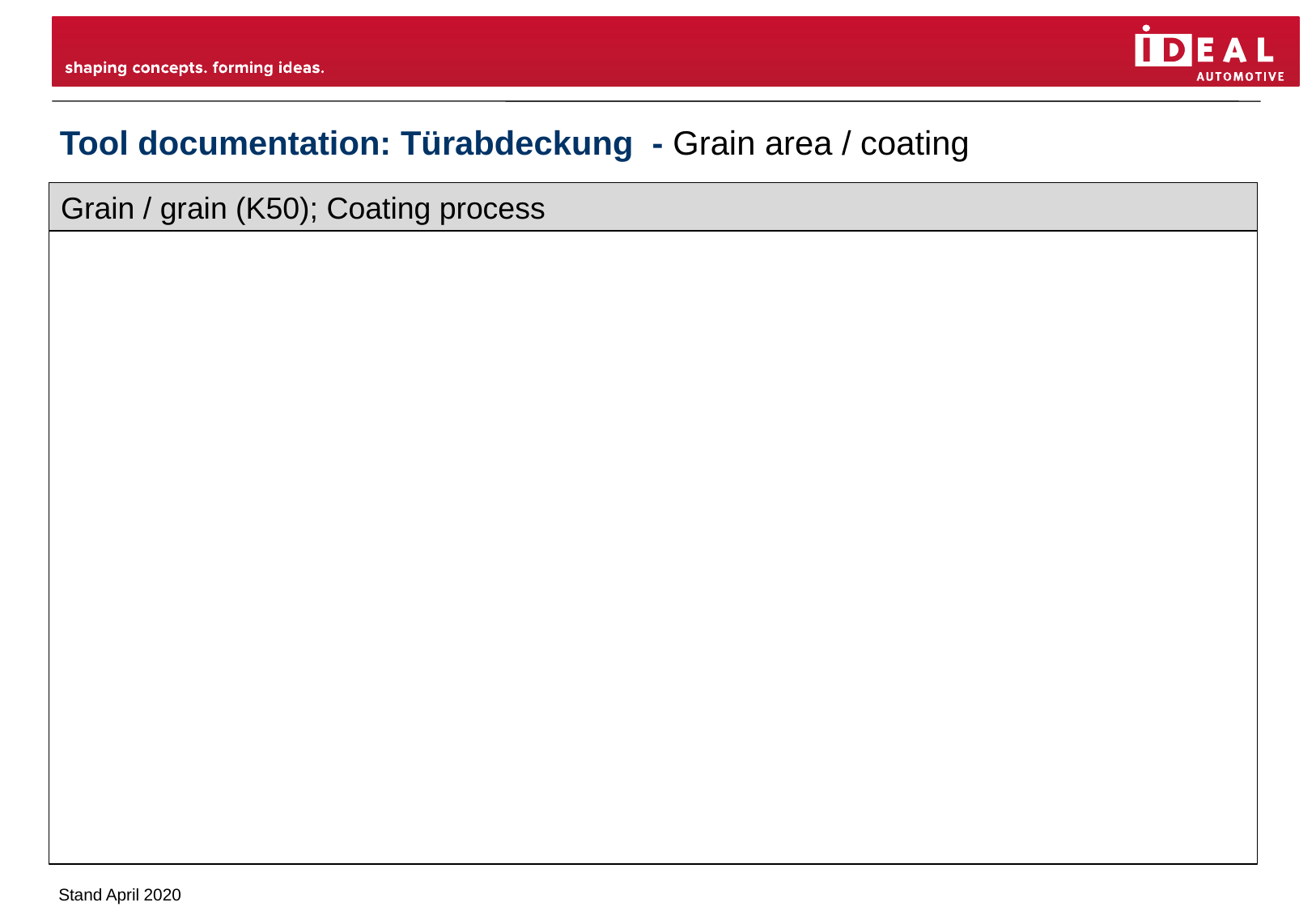

Tool documentation: Türabdeckung  - Grain area / coating
Grain / grain (K50); Coating process